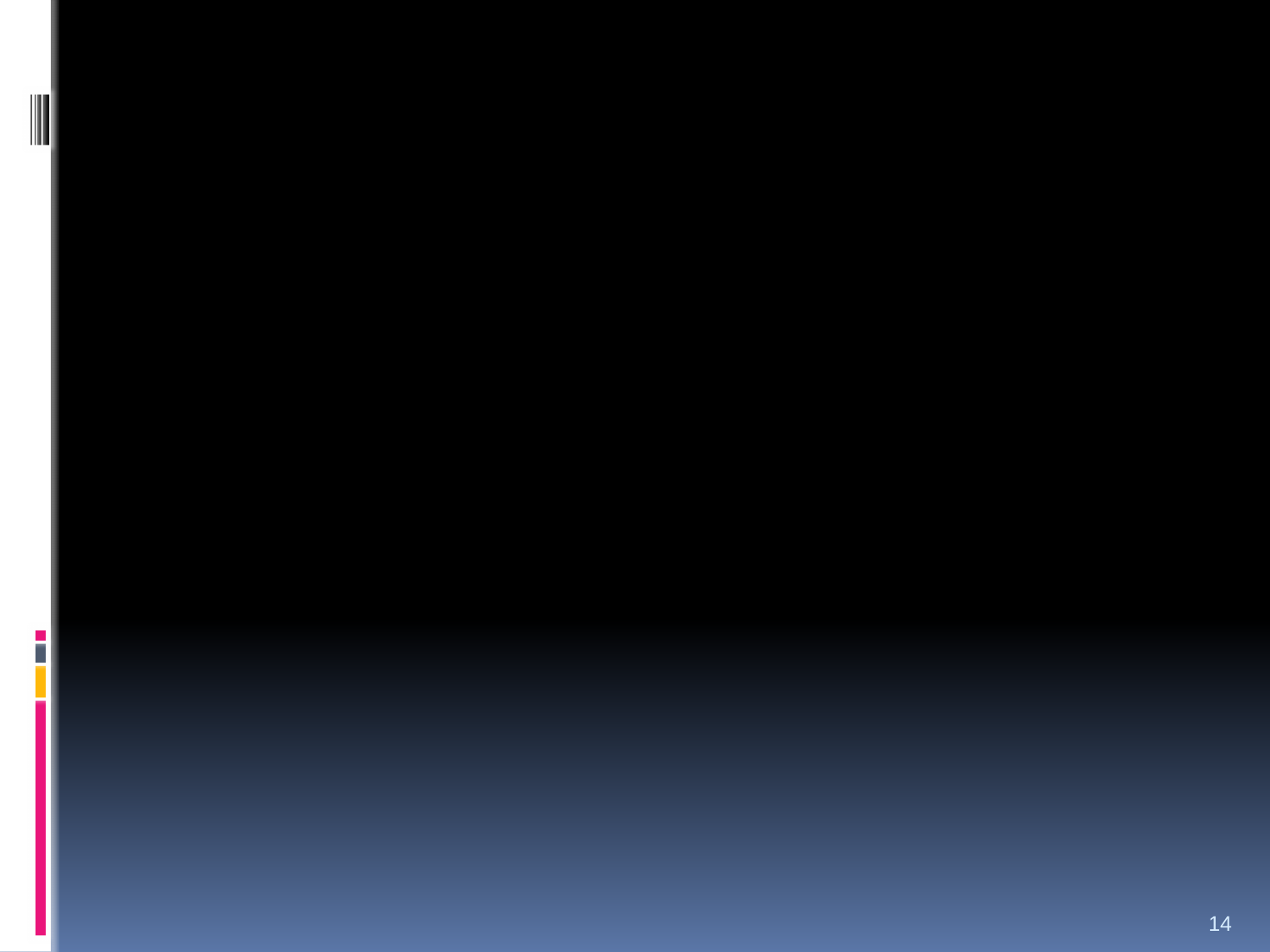

“ประเทศที่เป็นระบอบเศรษฐกิจเคลื่อนไหวช้า”  จีน  อินเดีย  โซเวียต  บราซิล  เม็กซิโก  อินโดนีเซีย ฯลฯ  จะต้องเร่งติดตั้งโครงสร้างพื้นฐานทางอิเล็กทรอนิกส์
และระบบข้อมูลข่าวสารสนเทศที่รวดเร็ว ทันสมัย เพื่อเชื่อมกับข่ายงานระดับโลกได้
14